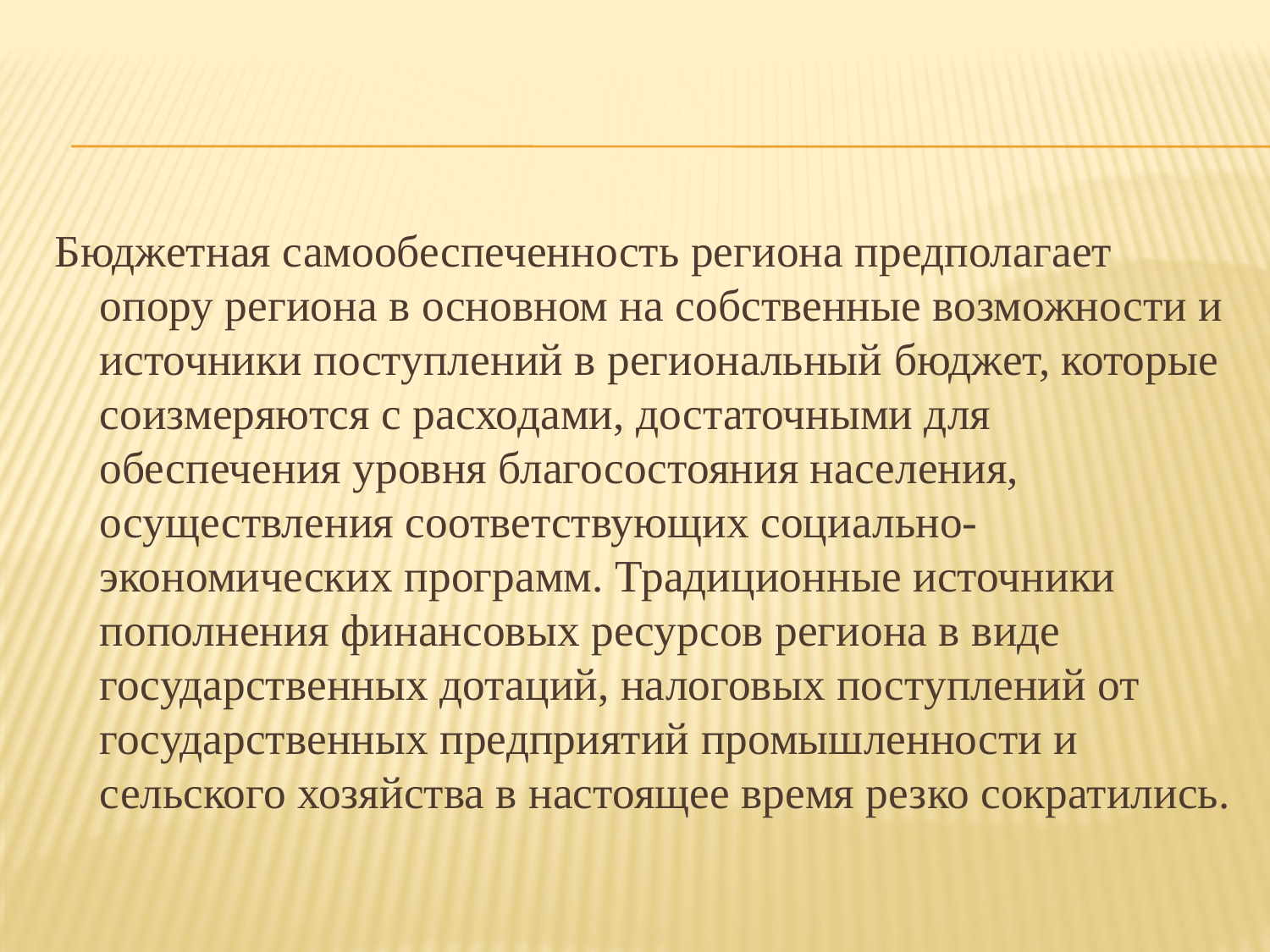

Бюджетная самообеспеченность региона предполагает опору региона в основном на собственные возможности и источники поступлений в региональный бюджет, которые соизмеряются с расходами, достаточными для обеспечения уровня благосостояния населения, осуществления соответствующих социально-экономических программ. Традиционные источники пополнения финансовых ресурсов региона в виде государственных дотаций, налоговых поступлений от государственных предприятий промышленности и сельского хозяйства в настоящее время резко сократились.